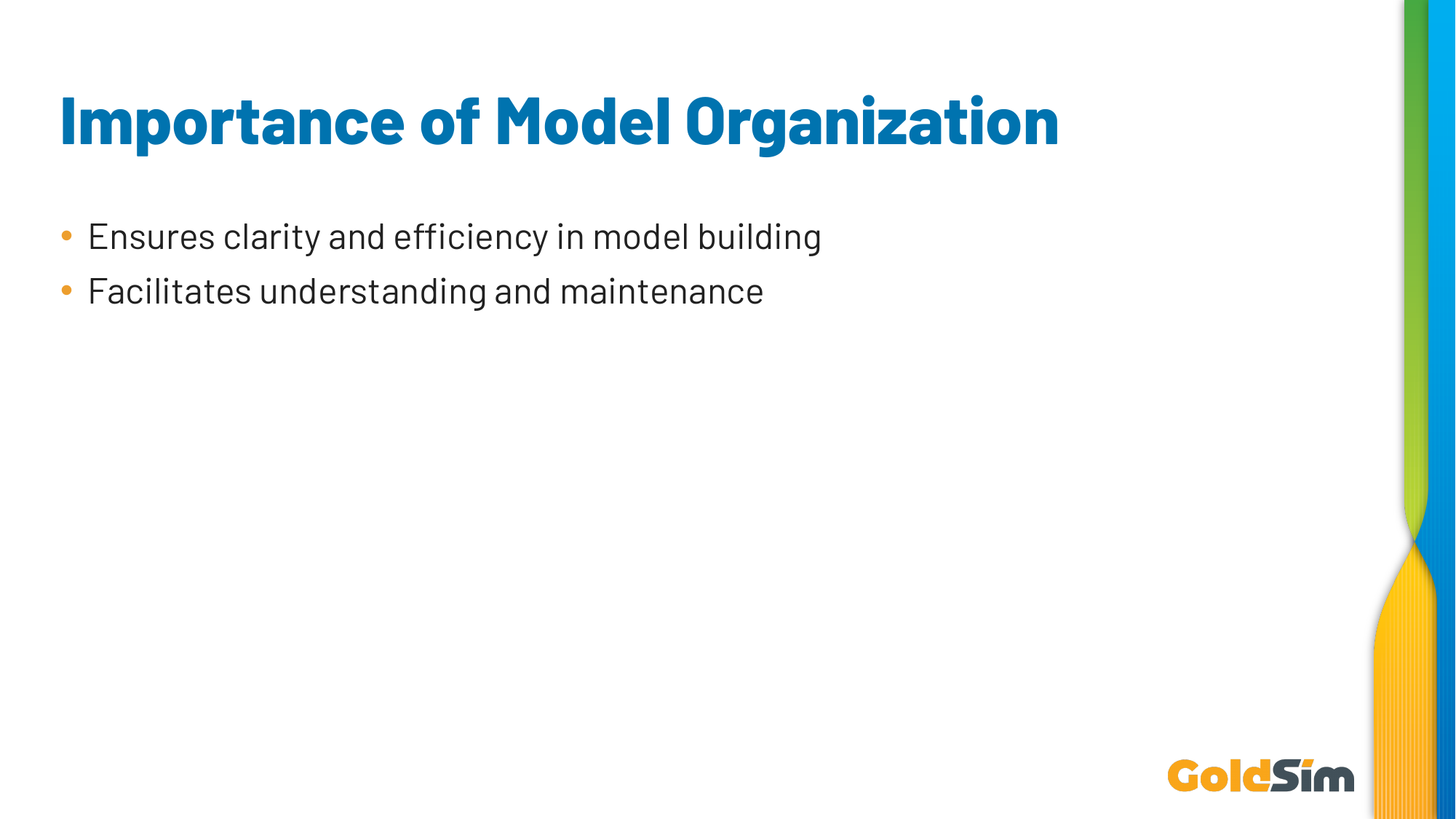

# Importance of Model Organization
Ensures clarity and efficiency in model building
Facilitates understanding and maintenance